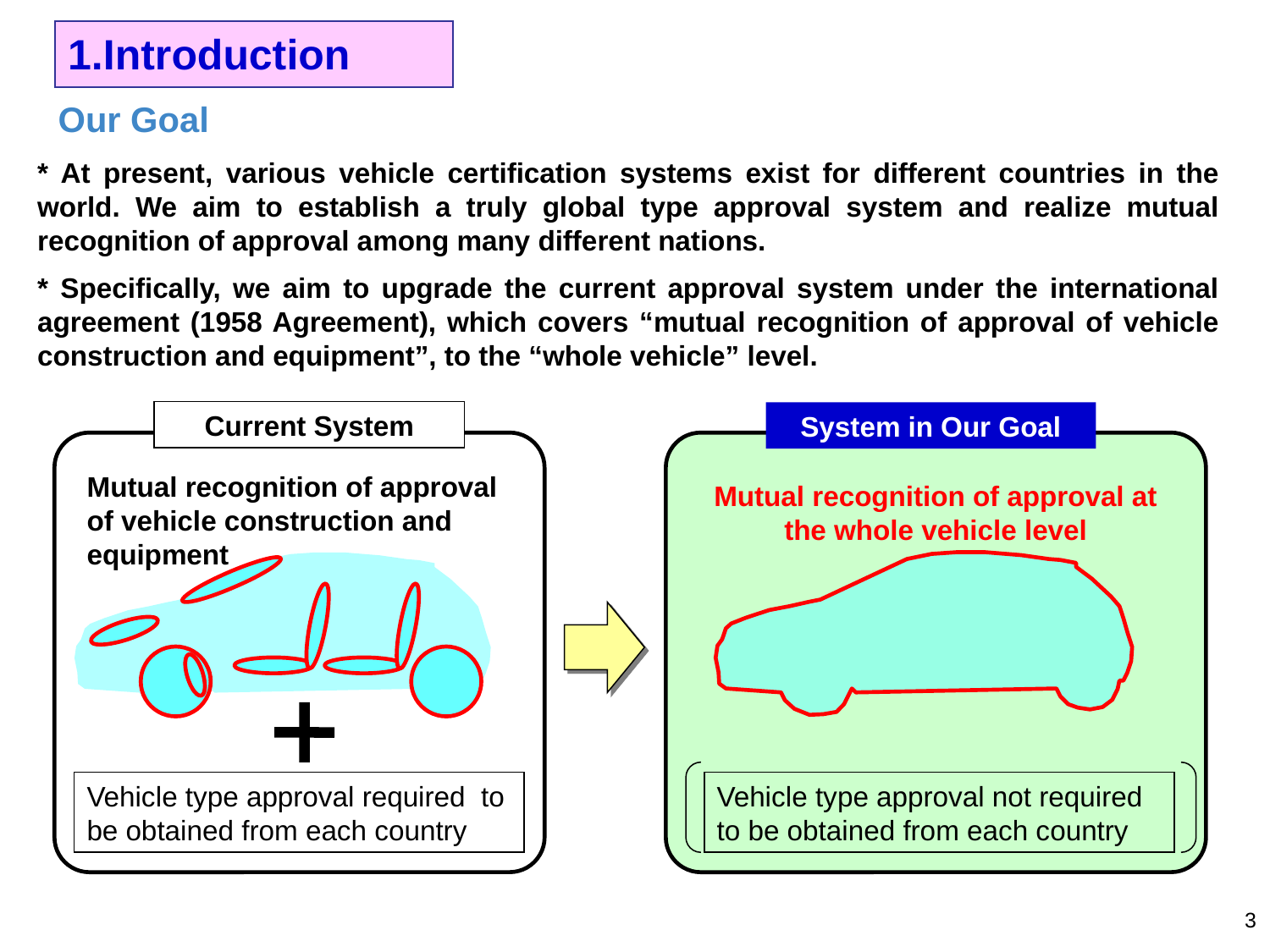

1.Introduction
Our Goal
* At present, various vehicle certification systems exist for different countries in the world. We aim to establish a truly global type approval system and realize mutual recognition of approval among many different nations.
* Specifically, we aim to upgrade the current approval system under the international agreement (1958 Agreement), which covers “mutual recognition of approval of vehicle construction and equipment”, to the “whole vehicle” level.
Current System

Mutual recognition of approval of vehicle construction and equipment

Vehicle type approval required  to be obtained from each country
System in Our Goal

Mutual recognition of approval at the whole vehicle level

Vehicle type approval not required to be obtained from each country

Introduction
3